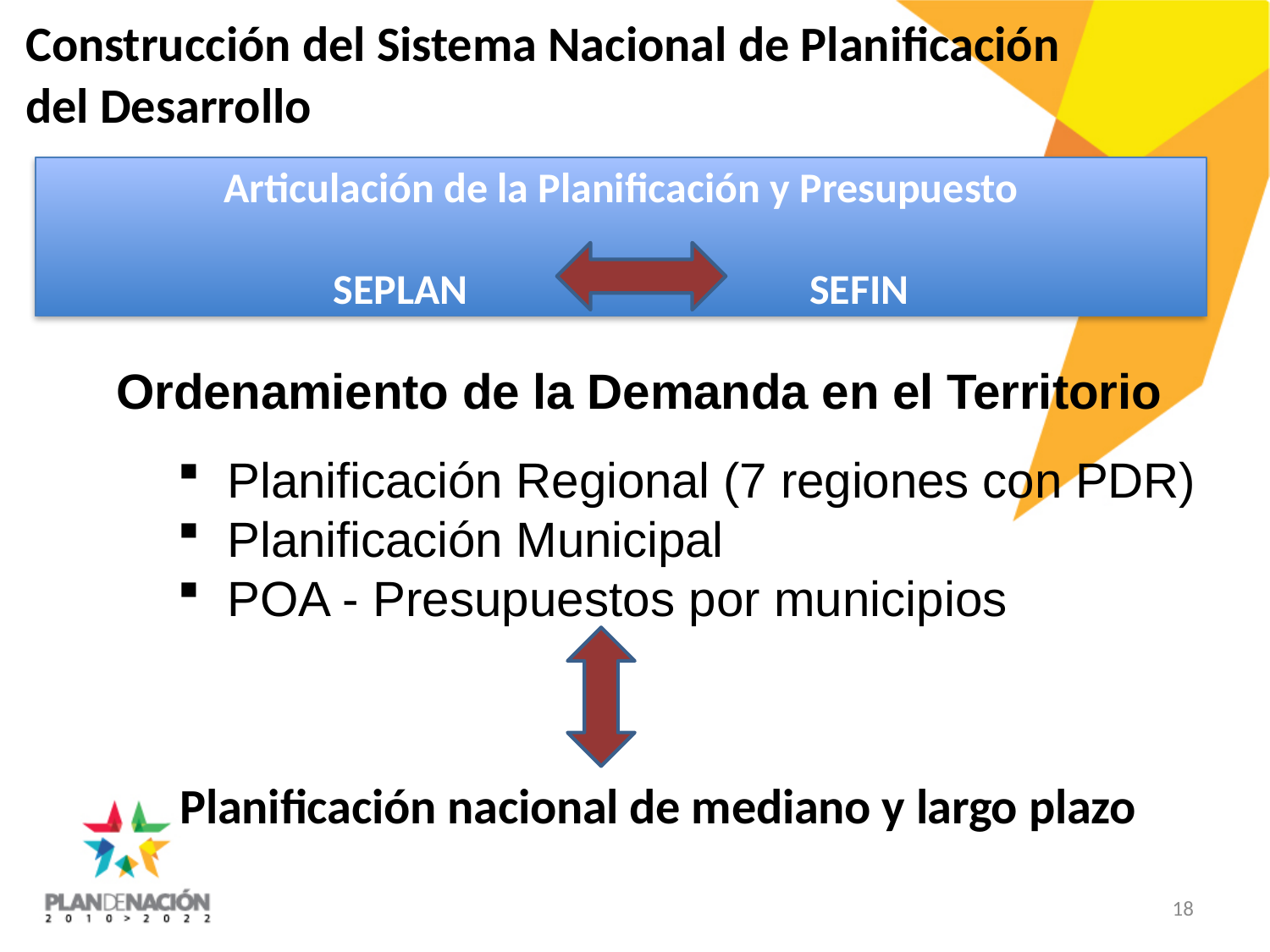

Construcción del Sistema Nacional de Planificación del Desarrollo

Ordenamiento de la Demanda en el Territorio

Planificación Regional (7 regiones con PDR)
Planificación Municipal
POA - Presupuestos por municipios

Planificación nacional de mediano y largo plazo

Articulación de la Planificación y Presupuesto

SEPLAN		          SEFIN

18